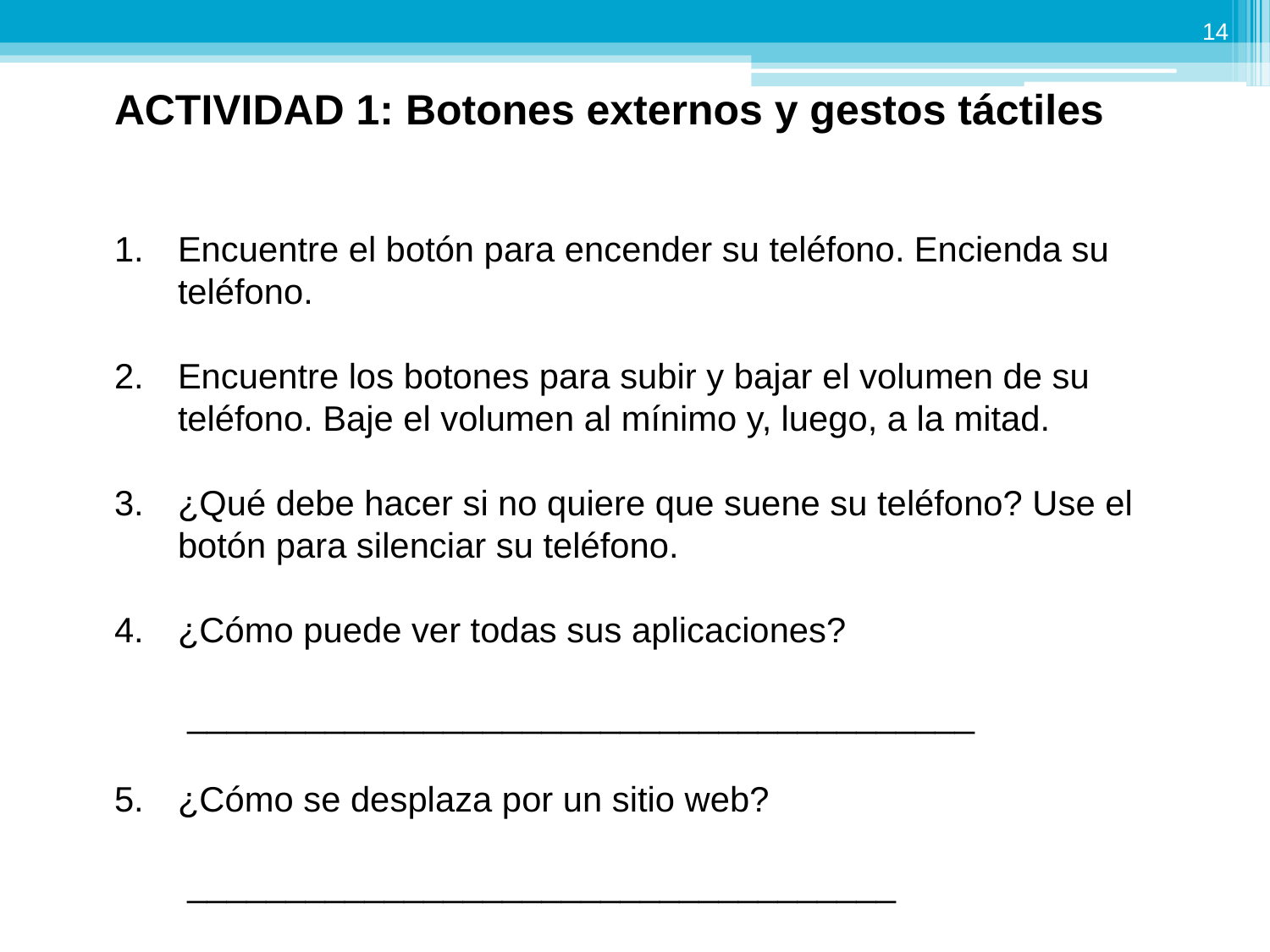

14
ACTIVIDAD 1: Botones externos y gestos táctiles

Encuentre el botón para encender su teléfono. Encienda su teléfono.
Encuentre los botones para subir y bajar el volumen de su teléfono. Baje el volumen al mínimo y, luego, a la mitad.
¿Qué debe hacer si no quiere que suene su teléfono? Use el botón para silenciar su teléfono.
¿Cómo puede ver todas sus aplicaciones?
 ________________________________________
¿Cómo se desplaza por un sitio web?
 ____________________________________